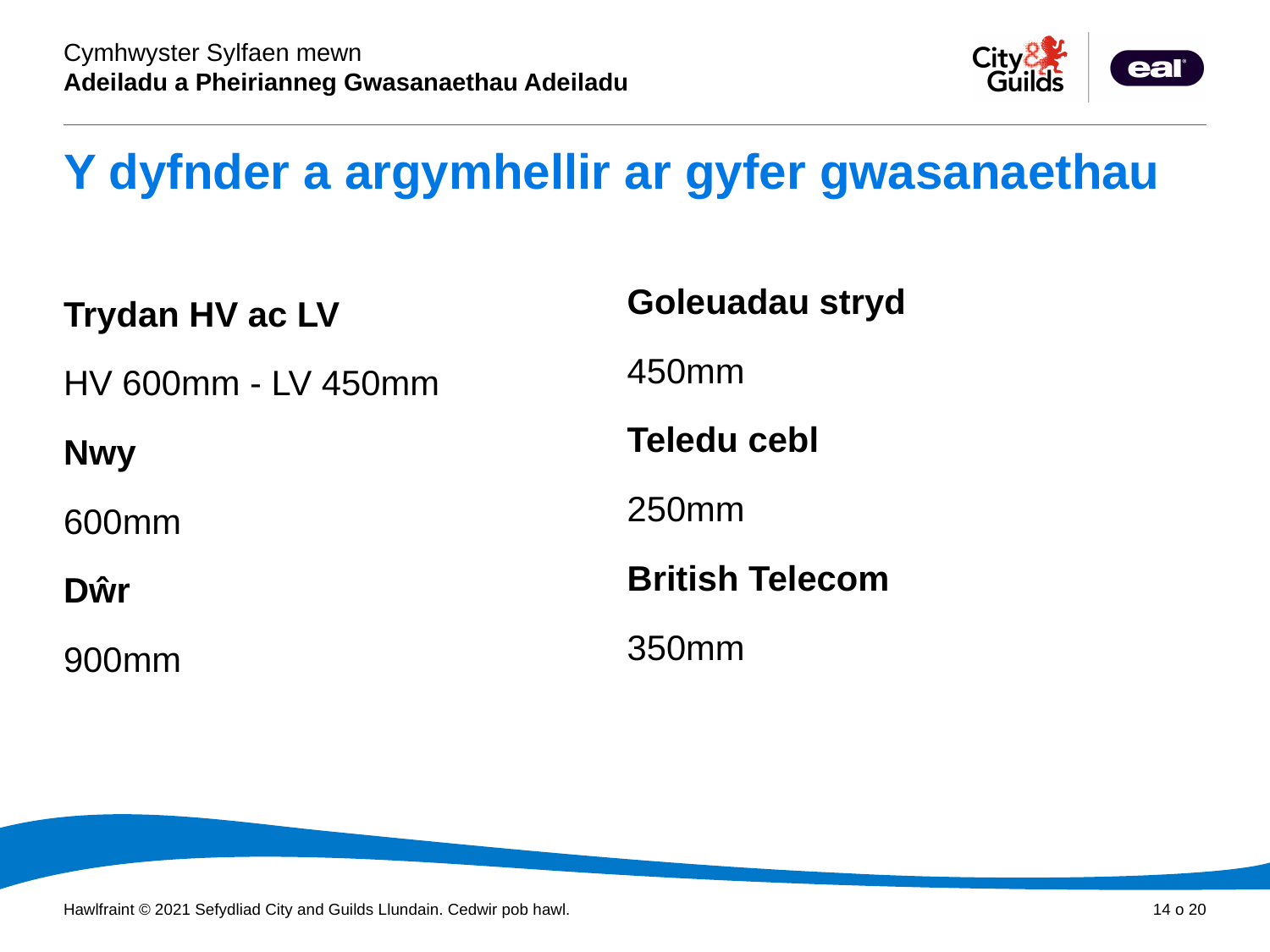

# Y dyfnder a argymhellir ar gyfer gwasanaethau

Goleuadau stryd
450mm
Teledu cebl
250mm
British Telecom
350mm

Trydan HV ac LV
HV 600mm - LV 450mm
Nwy
600mm
Dŵr
900mm